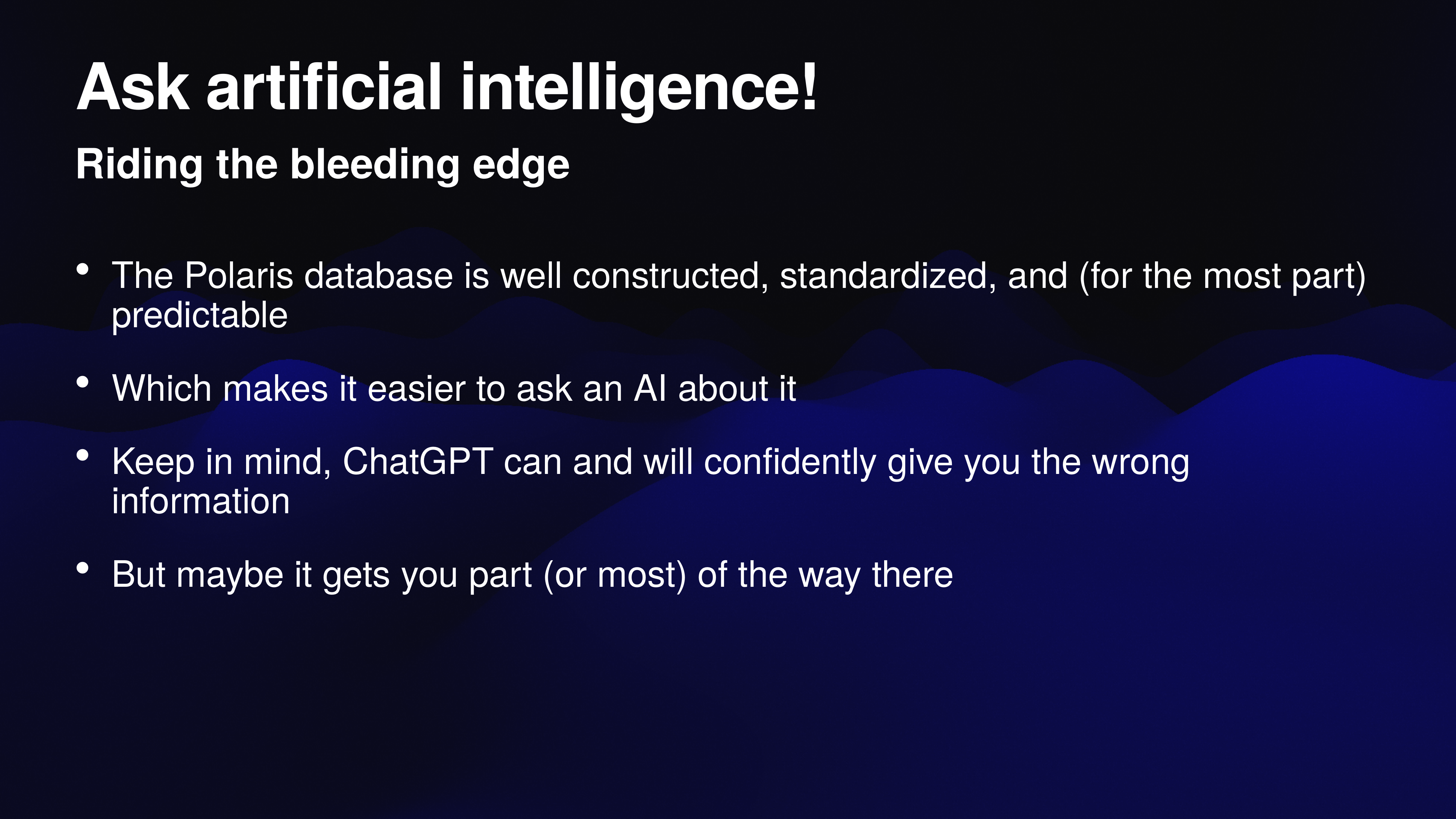

# Ask artificial intelligence!
Riding the bleeding edge
The Polaris database is well constructed, standardized, and (for the most part) predictable
Which makes it easier to ask an AI about it
Keep in mind, ChatGPT can and will confidently give you the wrong information
But maybe it gets you part (or most) of the way there